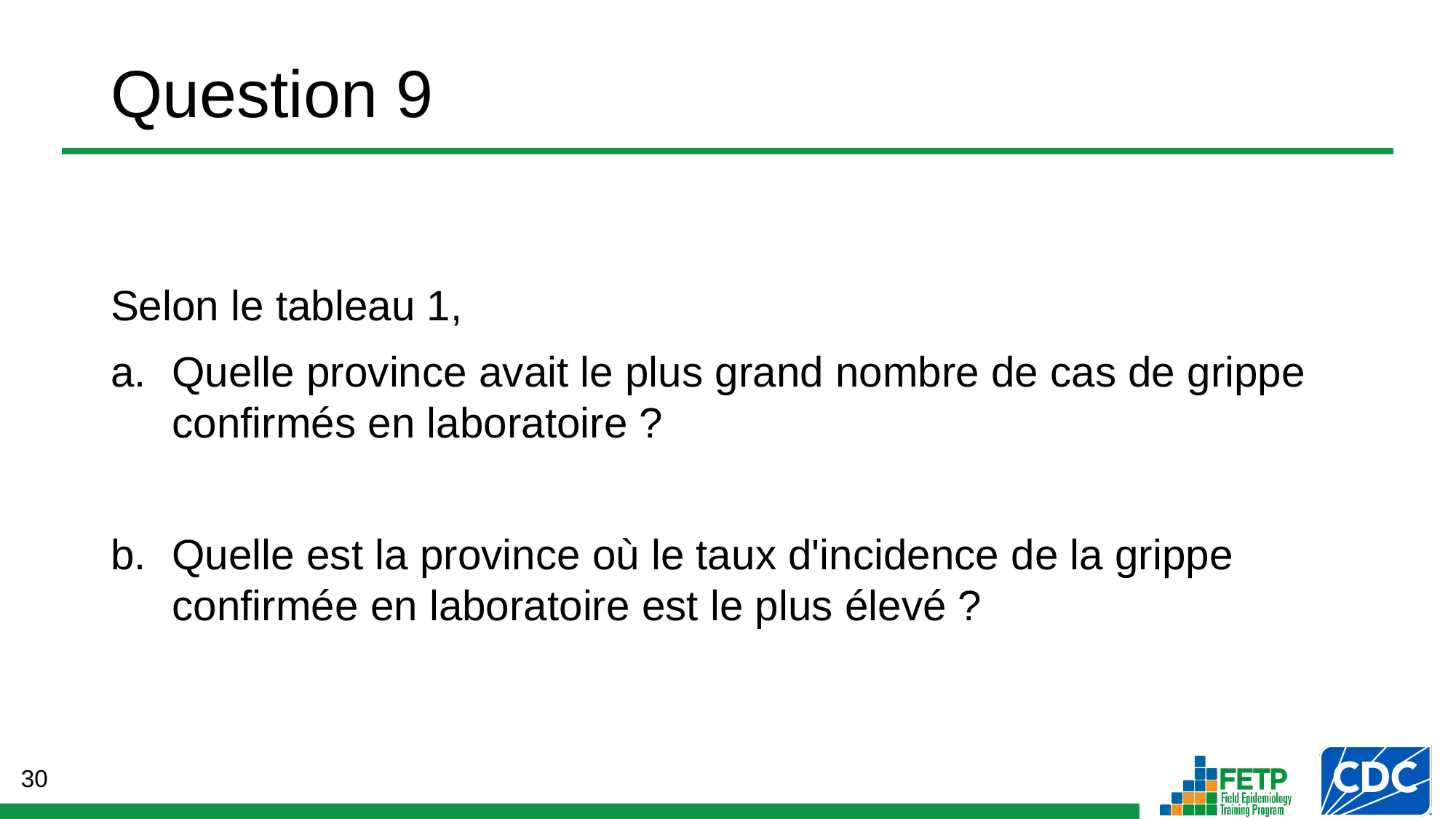

# Question 9
Selon le tableau 1,
Quelle province avait le plus grand nombre de cas de grippe confirmés en laboratoire ?

Quelle est la province où le taux d'incidence de la grippe confirmée en laboratoire est le plus élevé ?